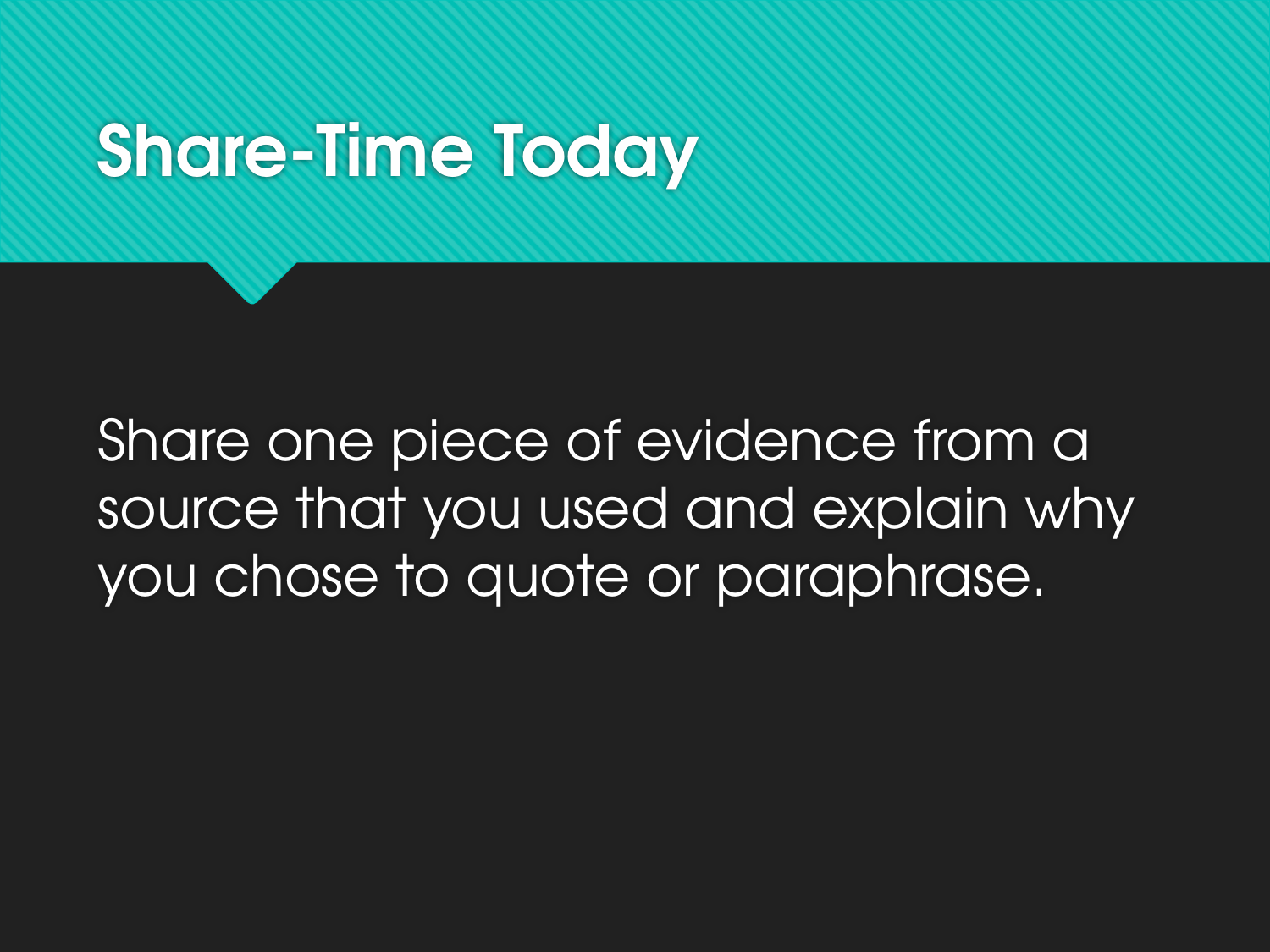

# Share-Time Today

Share one piece of evidence from a source that you used and explain why you chose to quote or paraphrase.